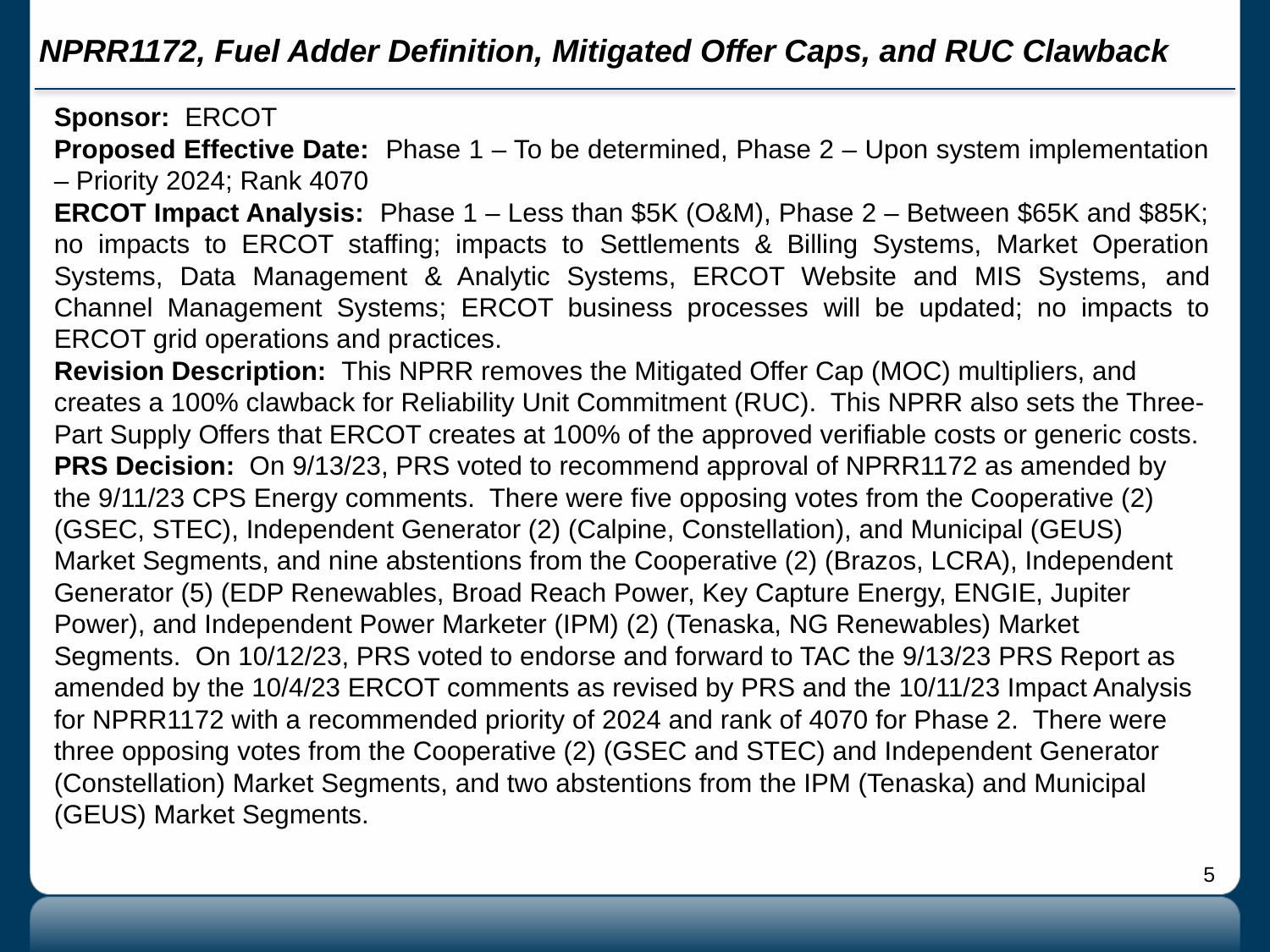

# NPRR1172, Fuel Adder Definition, Mitigated Offer Caps, and RUC Clawback
	Sponsor:  ERCOT
Proposed Effective Date:  Phase 1 – To be determined, Phase 2 – Upon system implementation – Priority 2024; Rank 4070
ERCOT Impact Analysis:  Phase 1 – Less than $5K (O&M), Phase 2 – Between $65K and $85K; no impacts to ERCOT staffing; impacts to Settlements & Billing Systems, Market Operation Systems, Data Management & Analytic Systems, ERCOT Website and MIS Systems, and Channel Management Systems; ERCOT business processes will be updated; no impacts to ERCOT grid operations and practices.
Revision Description:  This NPRR removes the Mitigated Offer Cap (MOC) multipliers, and creates a 100% clawback for Reliability Unit Commitment (RUC).  This NPRR also sets the Three-Part Supply Offers that ERCOT creates at 100% of the approved verifiable costs or generic costs.
PRS Decision:  On 9/13/23, PRS voted to recommend approval of NPRR1172 as amended by the 9/11/23 CPS Energy comments.  There were five opposing votes from the Cooperative (2) (GSEC, STEC), Independent Generator (2) (Calpine, Constellation), and Municipal (GEUS) Market Segments, and nine abstentions from the Cooperative (2) (Brazos, LCRA), Independent Generator (5) (EDP Renewables, Broad Reach Power, Key Capture Energy, ENGIE, Jupiter Power), and Independent Power Marketer (IPM) (2) (Tenaska, NG Renewables) Market Segments.  On 10/12/23, PRS voted to endorse and forward to TAC the 9/13/23 PRS Report as amended by the 10/4/23 ERCOT comments as revised by PRS and the 10/11/23 Impact Analysis for NPRR1172 with a recommended priority of 2024 and rank of 4070 for Phase 2.  There were three opposing votes from the Cooperative (2) (GSEC and STEC) and Independent Generator (Constellation) Market Segments, and two abstentions from the IPM (Tenaska) and Municipal (GEUS) Market Segments.